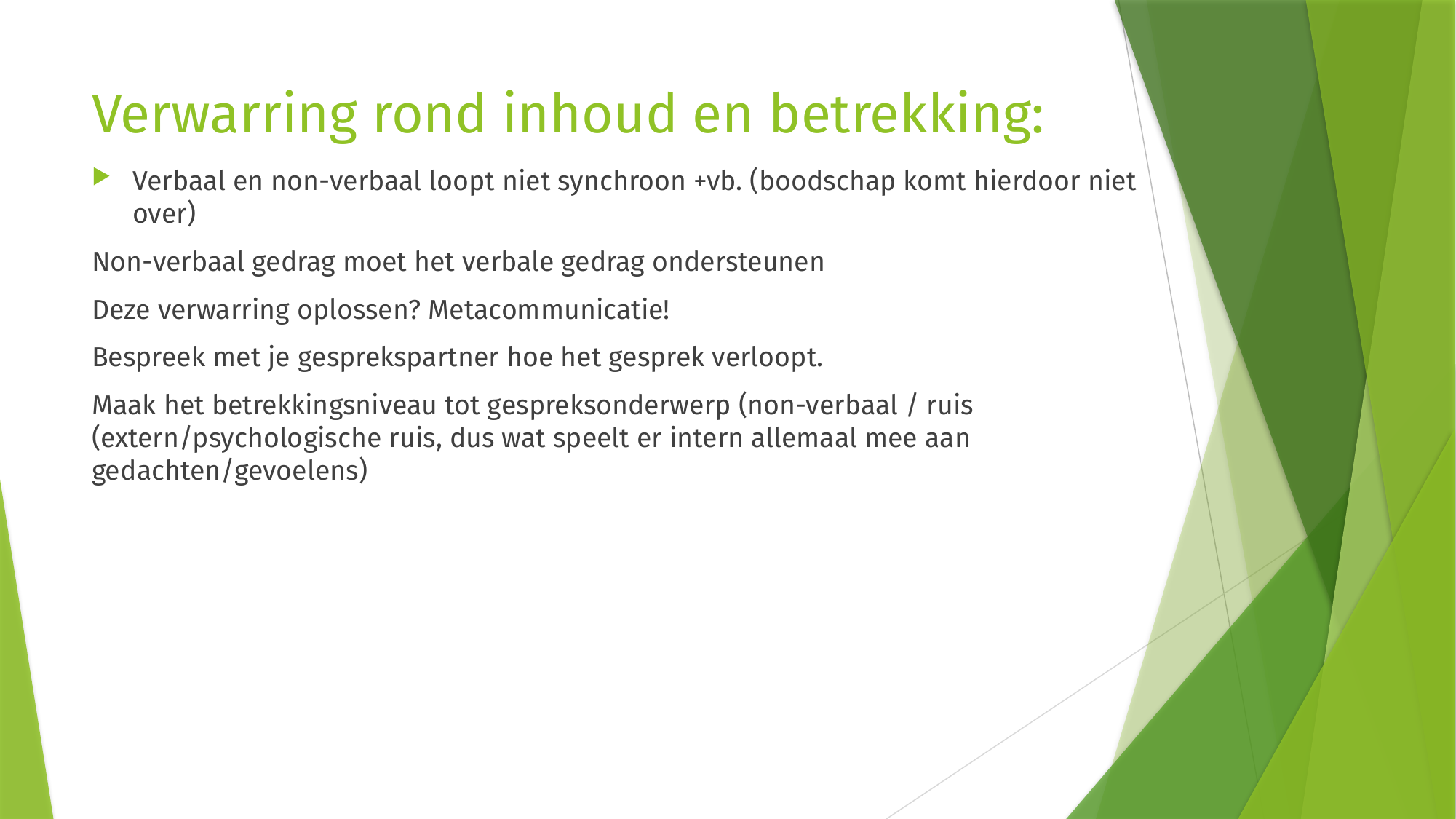

# Verwarring rond inhoud en betrekking:
Verbaal en non-verbaal loopt niet synchroon +vb. (boodschap komt hierdoor niet over)
Non-verbaal gedrag moet het verbale gedrag ondersteunen
Deze verwarring oplossen? Metacommunicatie!
Bespreek met je gesprekspartner hoe het gesprek verloopt.
Maak het betrekkingsniveau tot gespreksonderwerp (non-verbaal / ruis (extern/psychologische ruis, dus wat speelt er intern allemaal mee aan gedachten/gevoelens)